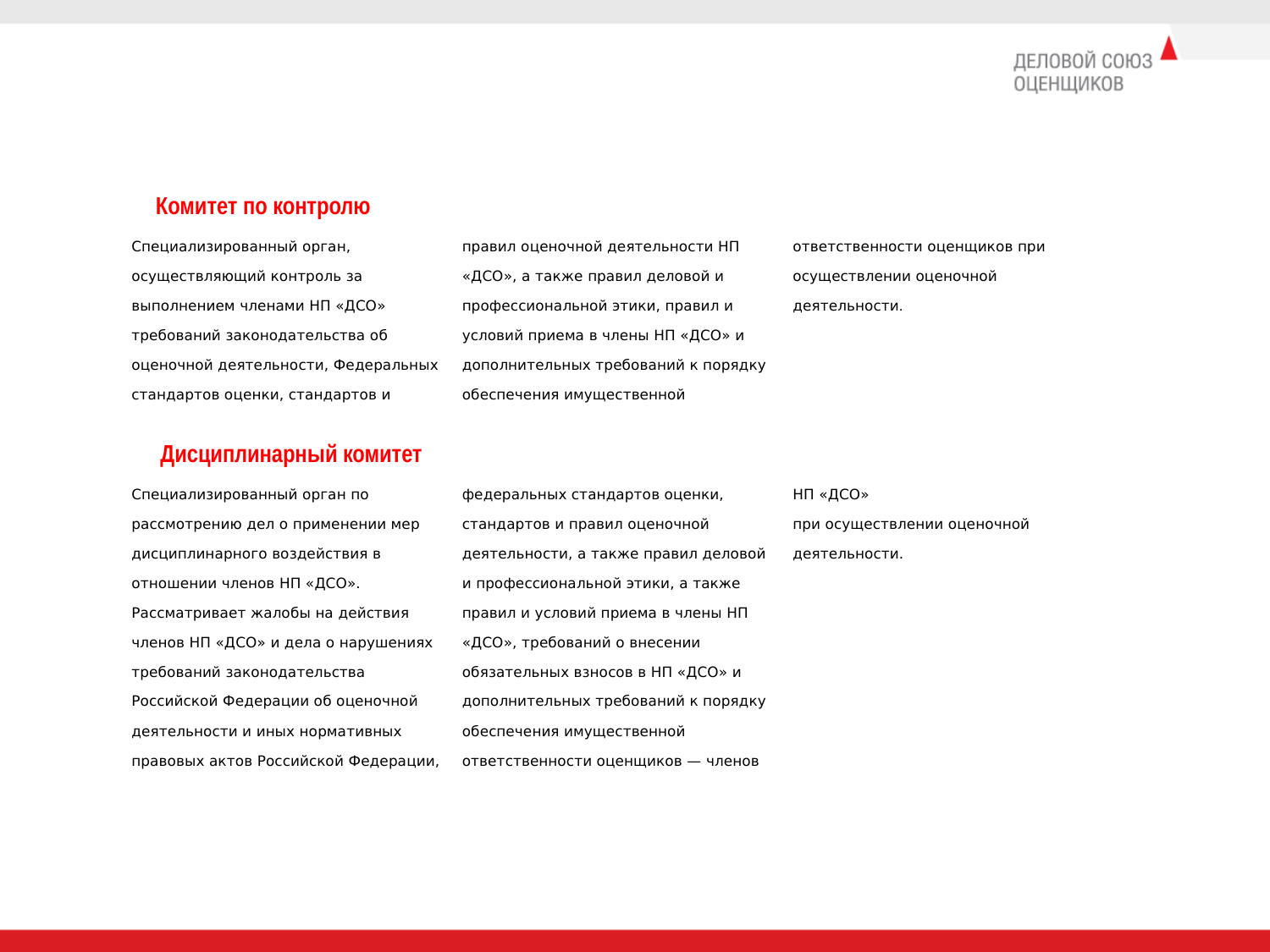

Комитет по контролю
Специализированный орган, осуществляющий контроль за выполнением членами НП «ДСО» требований законодательства об оценочной деятельности, Федеральных стандартов оценки, стандартов и правил оценочной деятельности НП «ДСО», а также правил деловой и профессиональной этики, правил и условий приема в члены НП «ДСО» и дополнительных требований к порядку обеспечения имущественной ответственности оценщиков при осуществлении оценочной деятельности.
Дисциплинарный комитет
Специализированный орган по рассмотрению дел о применении мер дисциплинарного воздействия в отношении членов НП «ДСО».
Рассматривает жалобы на действия членов НП «ДСО» и дела о нарушениях требований законодательства Российской Федерации об оценочной деятельности и иных нормативных правовых актов Российской Федерации, федеральных стандартов оценки, стандартов и правил оценочной деятельности, а также правил деловой и профессиональной этики, а также правил и условий приема в члены НП «ДСО», требований о внесении обязательных взносов в НП «ДСО» и дополнительных требований к порядку обеспечения имущественной ответственности оценщиков — членов НП «ДСО»
при осуществлении оценочной деятельности.